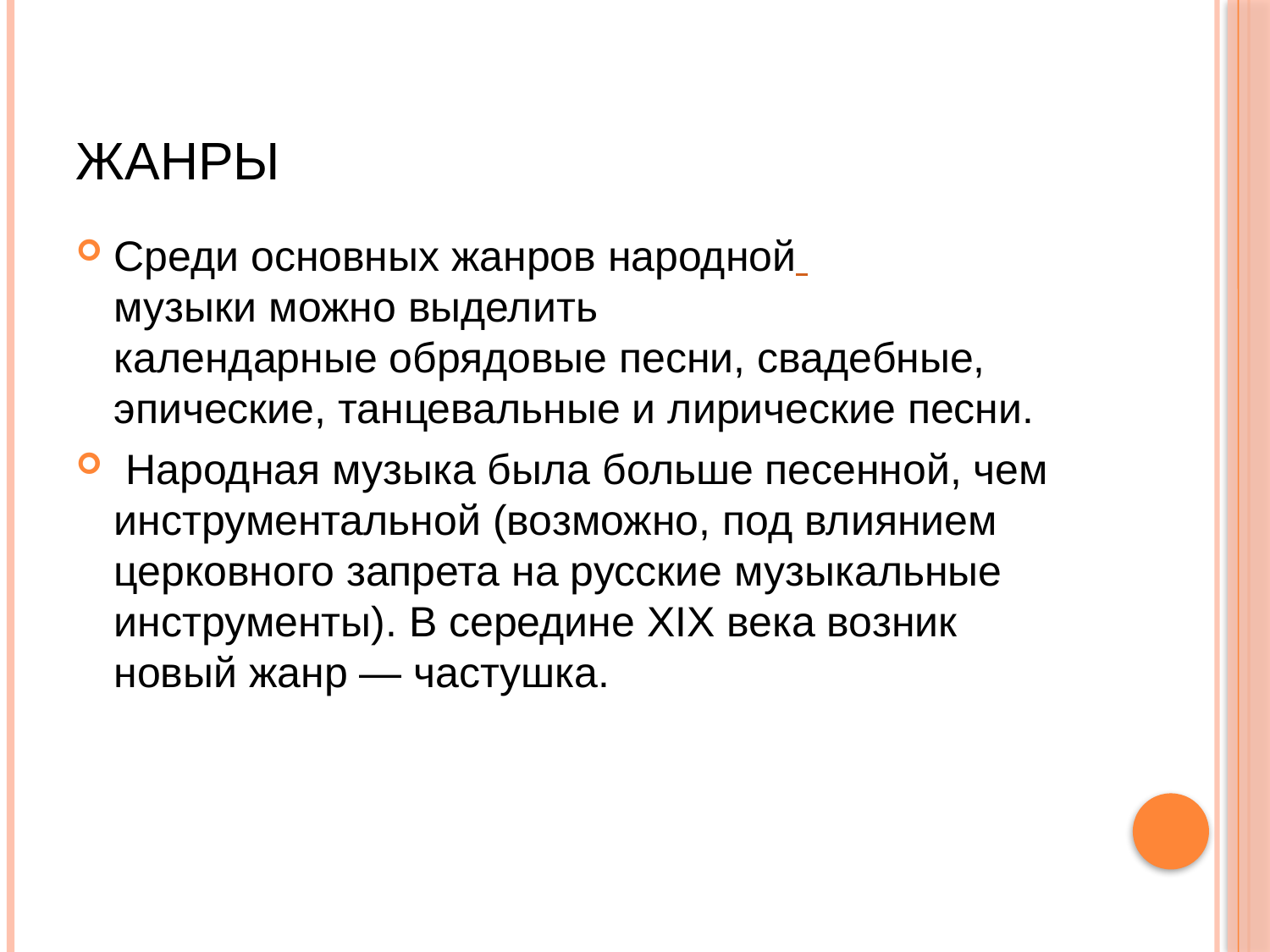

# Жанры
Среди основных жанров народной музыки можно выделить календарные обрядовые песни, свадебные, эпические, танцевальные и лирические песни.
 Народная музыка была больше песенной, чем инструментальной (возможно, под влиянием церковного запрета на русские музыкальные инструменты). В середине XIX века возник новый жанр — частушка.